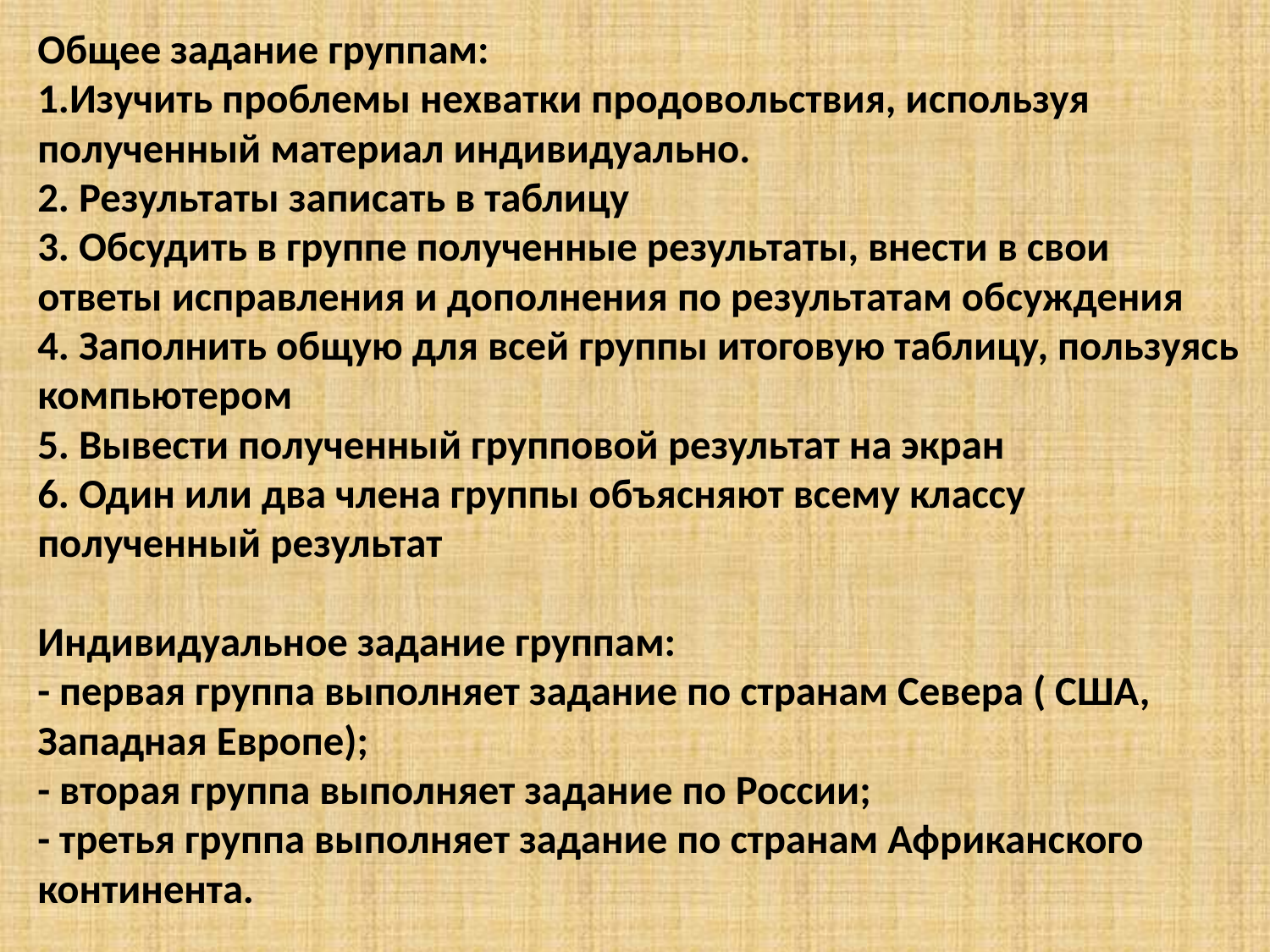

Общее задание группам:
1.Изучить проблемы нехватки продовольствия, используя полученный материал индивидуально.
2. Результаты записать в таблицу
3. Обсудить в группе полученные результаты, внести в свои ответы исправления и дополнения по результатам обсуждения
4. Заполнить общую для всей группы итоговую таблицу, пользуясь компьютером
5. Вывести полученный групповой результат на экран
6. Один или два члена группы объясняют всему классу полученный результат
Индивидуальное задание группам:
- первая группа выполняет задание по странам Севера ( США, Западная Европе);
- вторая группа выполняет задание по России;
- третья группа выполняет задание по странам Африканского континента.